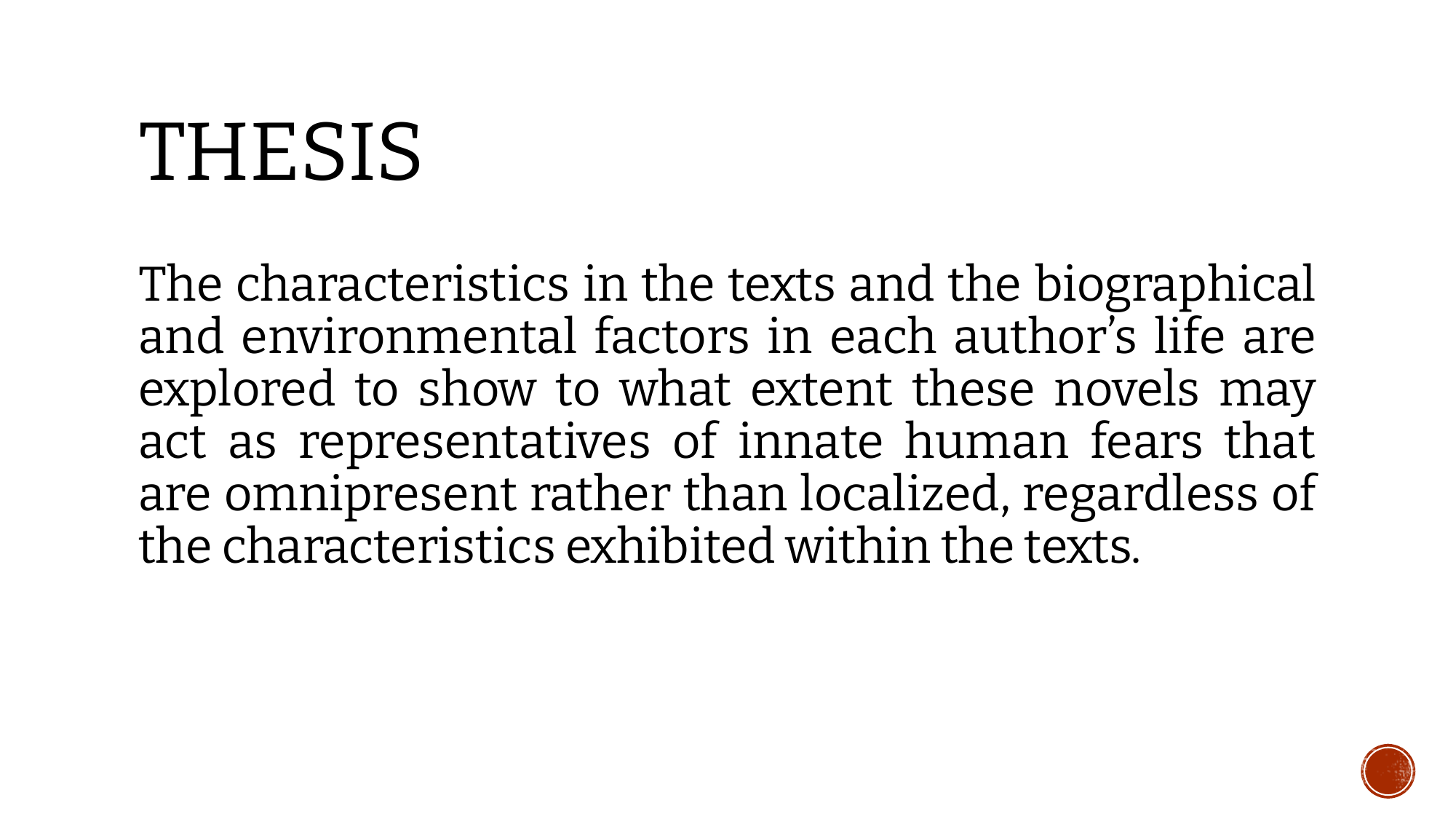

# Thesis
The characteristics in the texts and the biographical and environmental factors in each author’s life are explored to show to what extent these novels may act as representatives of innate human fears that are omnipresent rather than localized, regardless of the characteristics exhibited within the texts.